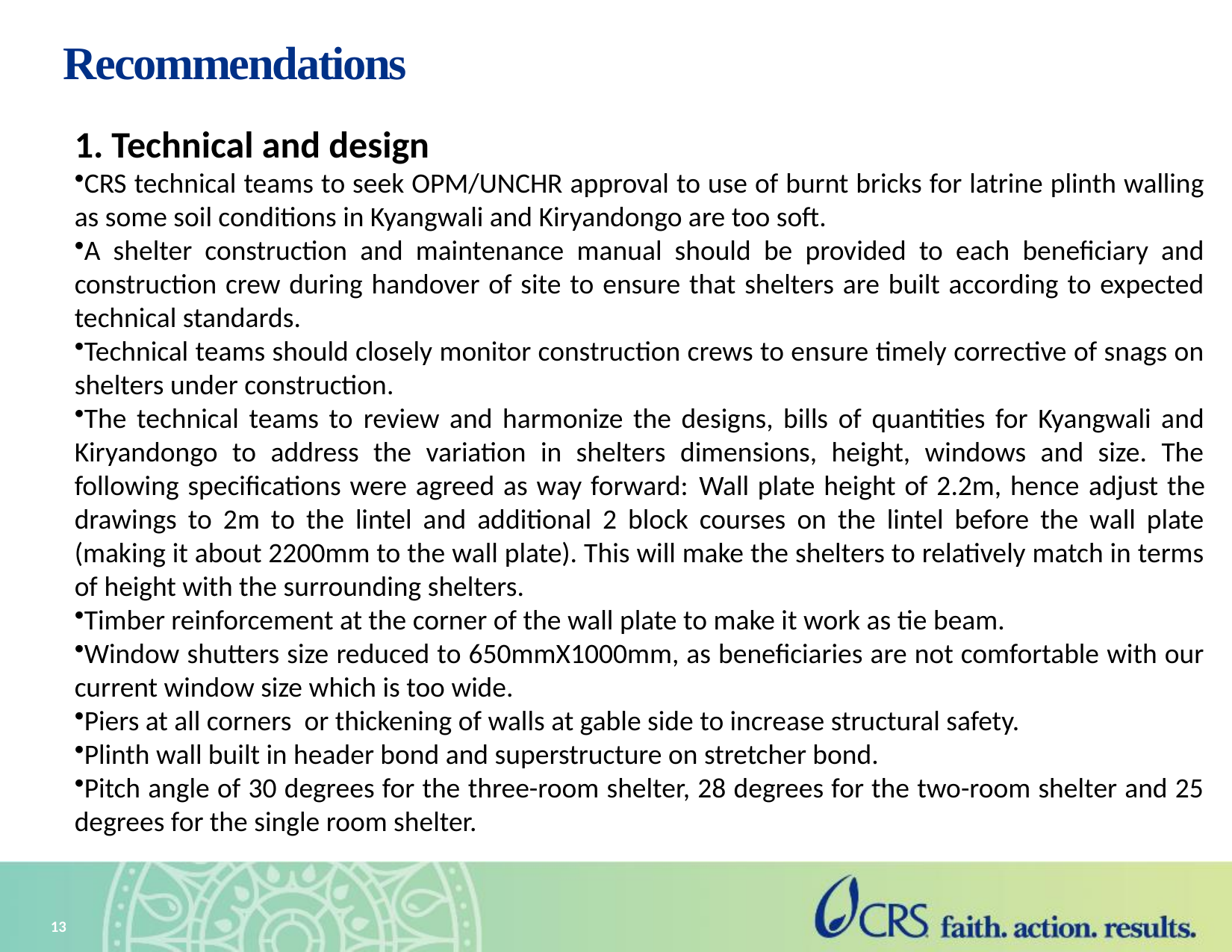

# Recommendations
1. Technical and design
CRS technical teams to seek OPM/UNCHR approval to use of burnt bricks for latrine plinth walling as some soil conditions in Kyangwali and Kiryandongo are too soft.
A shelter construction and maintenance manual should be provided to each beneficiary and construction crew during handover of site to ensure that shelters are built according to expected technical standards.
Technical teams should closely monitor construction crews to ensure timely corrective of snags on shelters under construction.
The technical teams to review and harmonize the designs, bills of quantities for Kyangwali and Kiryandongo to address the variation in shelters dimensions, height, windows and size. The following specifications were agreed as way forward: Wall plate height of 2.2m, hence adjust the drawings to 2m to the lintel and additional 2 block courses on the lintel before the wall plate (making it about 2200mm to the wall plate). This will make the shelters to relatively match in terms of height with the surrounding shelters.
Timber reinforcement at the corner of the wall plate to make it work as tie beam.
Window shutters size reduced to 650mmX1000mm, as beneficiaries are not comfortable with our current window size which is too wide.
Piers at all corners  or thickening of walls at gable side to increase structural safety.
Plinth wall built in header bond and superstructure on stretcher bond.
Pitch angle of 30 degrees for the three-room shelter, 28 degrees for the two-room shelter and 25 degrees for the single room shelter.
13